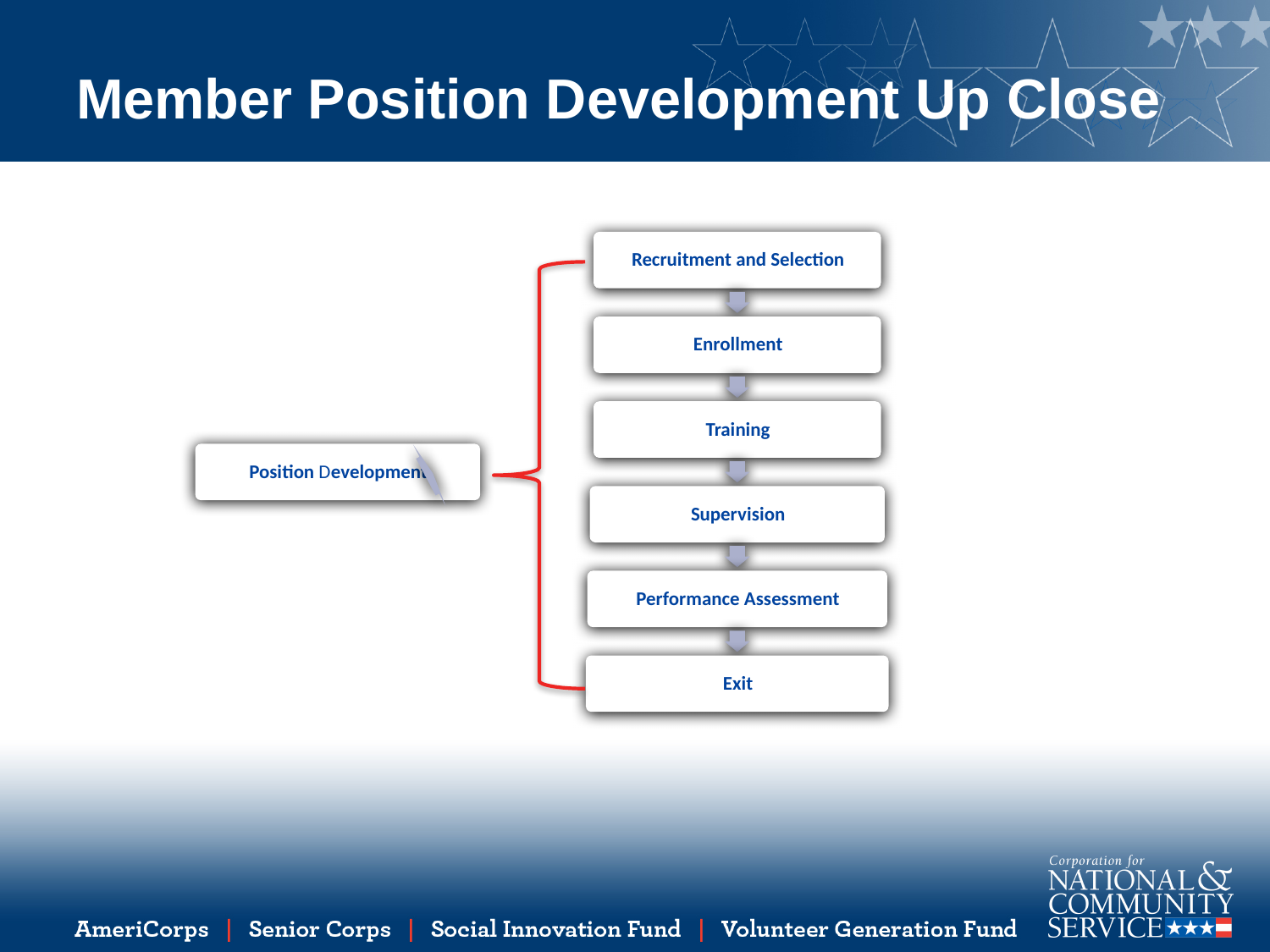

# Member Position Development Up Close
Position Development

Recruitment and Selection

Enrollment

Training

Supervision

Performance Assessment

Exit